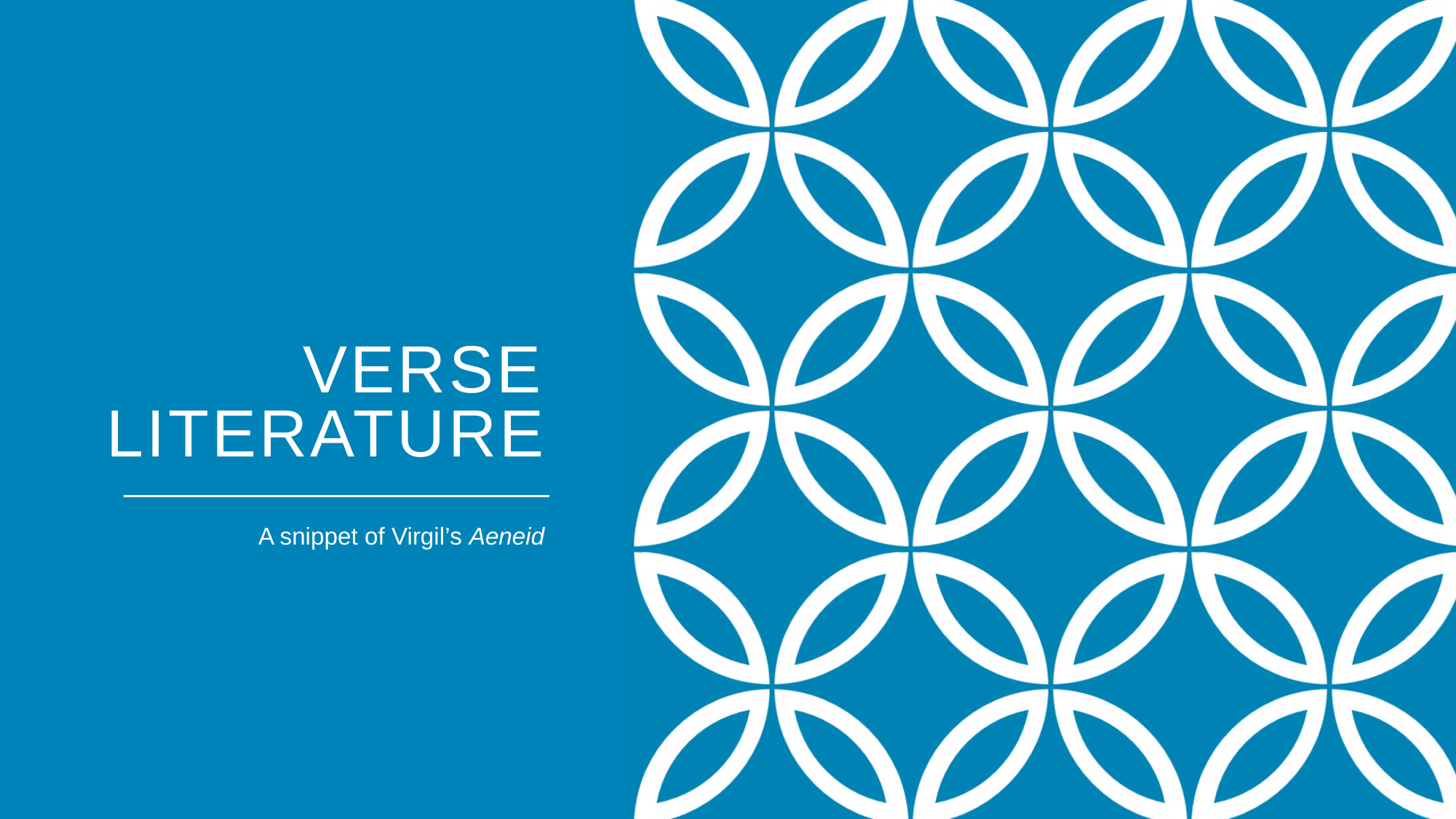

# Verse Literature
A snippet of Virgil’s Aeneid